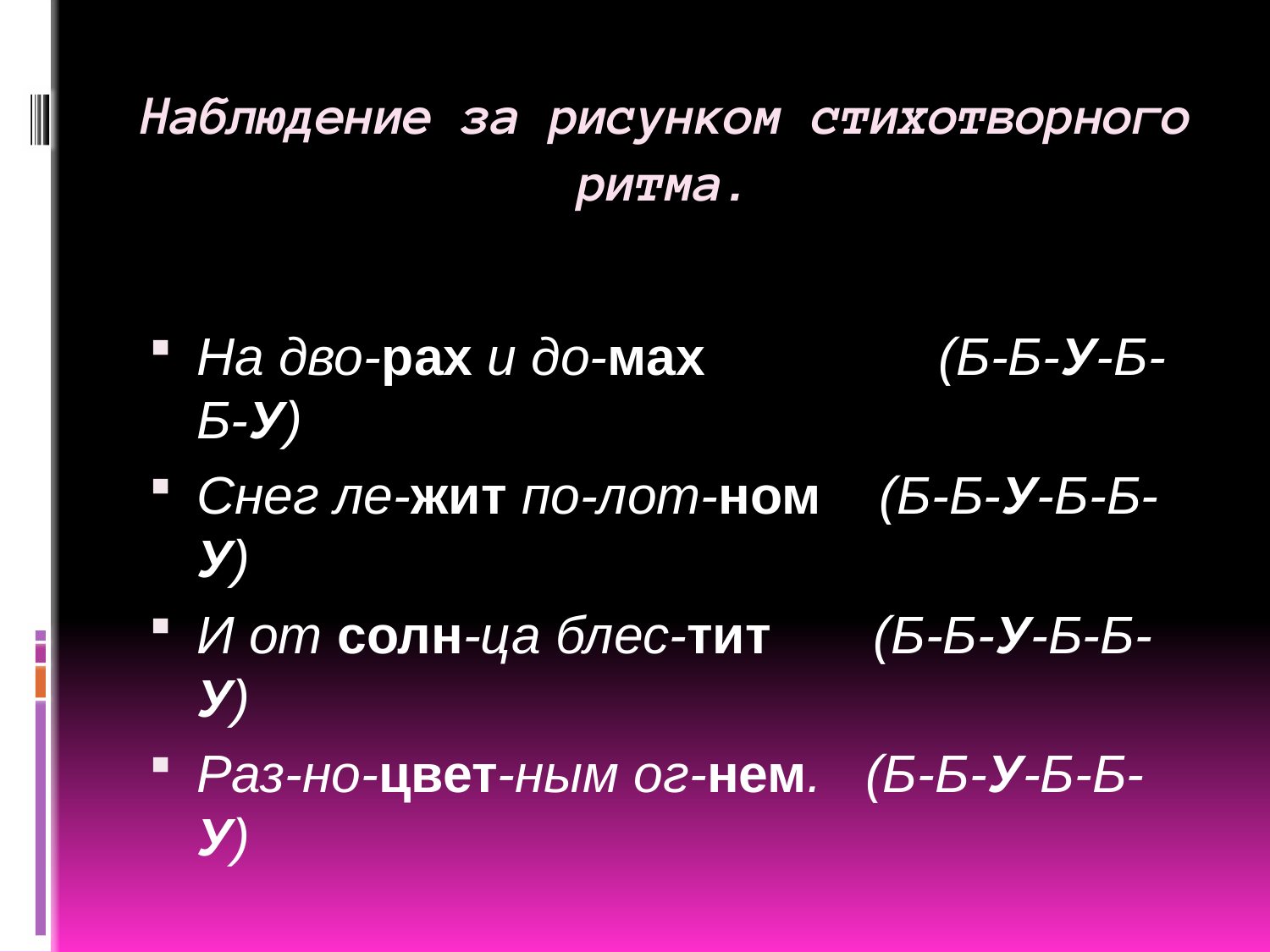

# Наблюдение за рисунком стихотворного ритма.
На дво-рах и до-мах                (Б-Б-У-Б-Б-У)
Снег ле-жит по-лот-ном    (Б-Б-У-Б-Б-У)
И от солн-ца блес-тит       (Б-Б-У-Б-Б-У)
Раз-но-цвет-ным ог-нем.   (Б-Б-У-Б-Б-У)